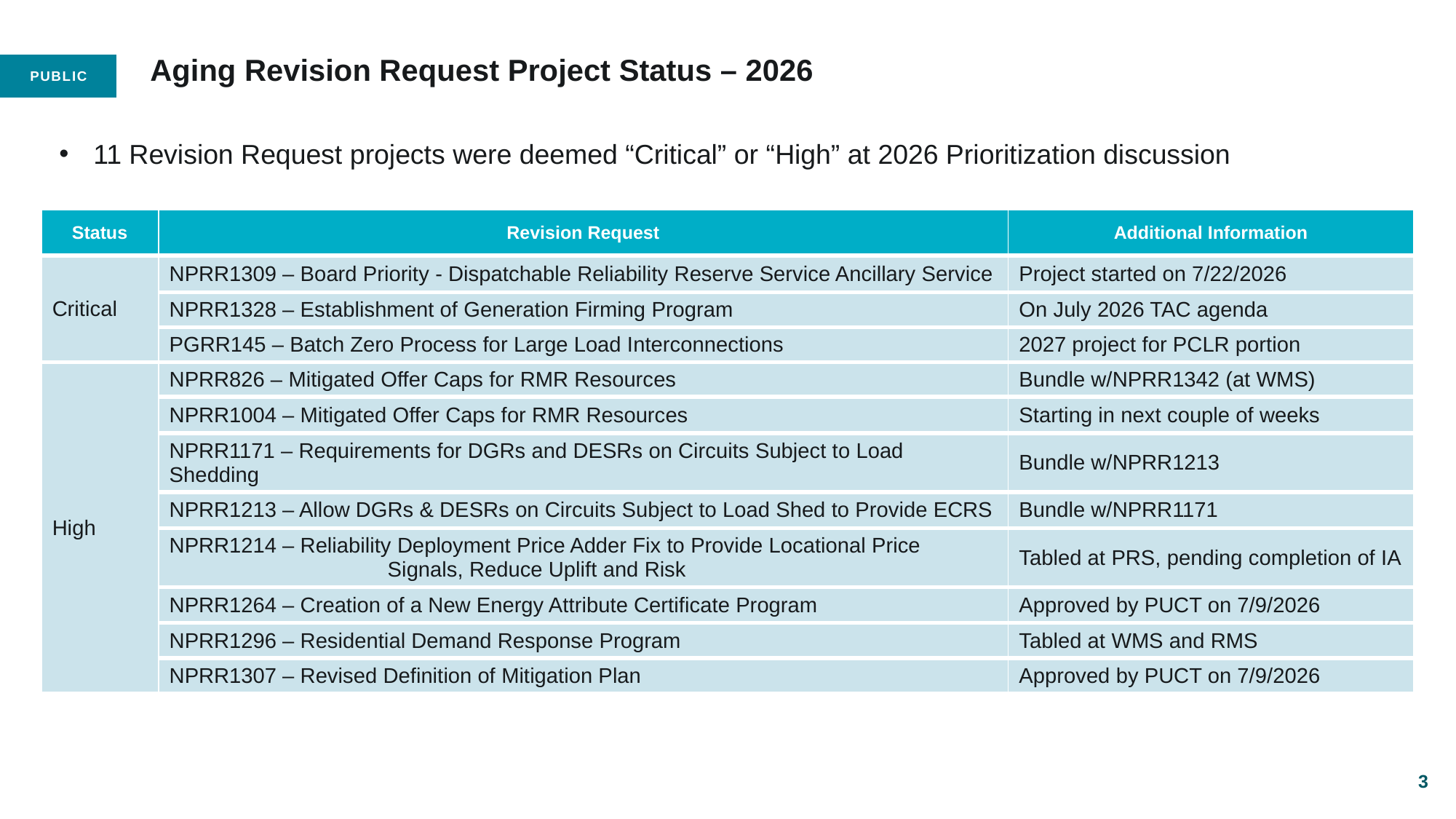

# Aging Revision Request Project Status – 2026
11 Revision Request projects were deemed “Critical” or “High” at 2026 Prioritization discussion
| Status | Revision Request | Additional Information |
| --- | --- | --- |
| Critical | NPRR1309 – Board Priority - Dispatchable Reliability Reserve Service Ancillary Service | Project started on 7/22/2026 |
|  | NPRR1328 – Establishment of Generation Firming Program | On July 2026 TAC agenda |
|  | PGRR145 – Batch Zero Process for Large Load Interconnections | 2027 project for PCLR portion |
| High | NPRR826 – Mitigated Offer Caps for RMR Resources | Bundle w/NPRR1342 (at WMS) |
|  | NPRR1004 – Mitigated Offer Caps for RMR Resources | Starting in next couple of weeks |
|  | NPRR1171 – Requirements for DGRs and DESRs on Circuits Subject to Load Shedding | Bundle w/NPRR1213 |
|  | NPRR1213 – Allow DGRs & DESRs on Circuits Subject to Load Shed to Provide ECRS | Bundle w/NPRR1171 |
|  | NPRR1214 – Reliability Deployment Price Adder Fix to Provide Locational Price Signals, Reduce Uplift and Risk | Tabled at PRS, pending completion of IA |
|  | NPRR1264 – Creation of a New Energy Attribute Certificate Program | Approved by PUCT on 7/9/2026 |
|  | NPRR1296 – Residential Demand Response Program | Tabled at WMS and RMS |
|  | NPRR1307 – Revised Definition of Mitigation Plan | Approved by PUCT on 7/9/2026 |
3